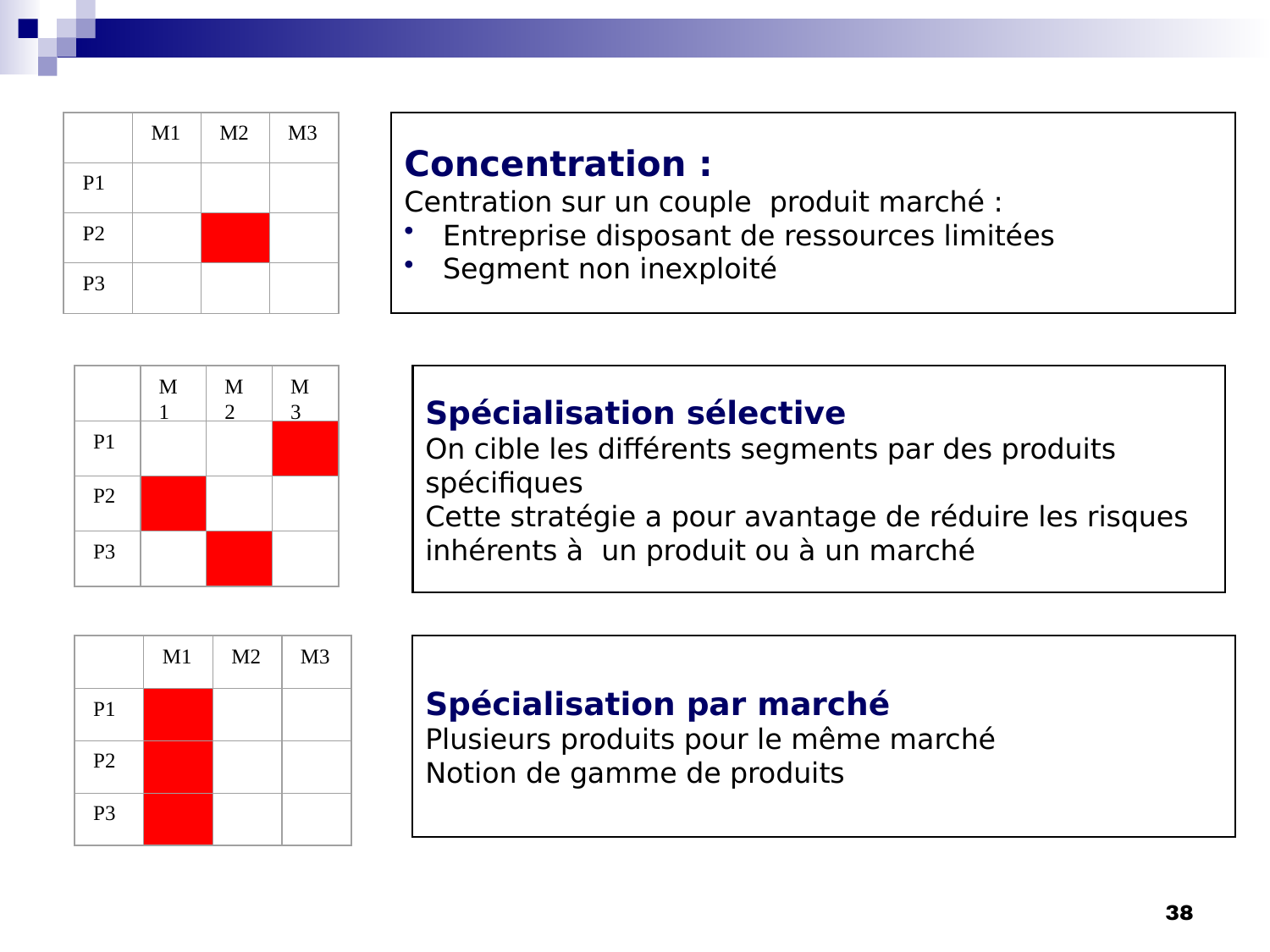

M1

M2

M3

P1

P2

P3

Concentration :
Centration sur un couple  produit marché :
 Entreprise disposant de ressources limitées
 Segment non inexploité

M1

M2

M3

P1

P2

P3

Spécialisation sélective
On cible les différents segments par des produits spécifiques
Cette stratégie a pour avantage de réduire les risques inhérents à  un produit ou à un marché

M1

M2

M3

P1

P2

P3

Spécialisation par marché
Plusieurs produits pour le même marché
Notion de gamme de produits
38